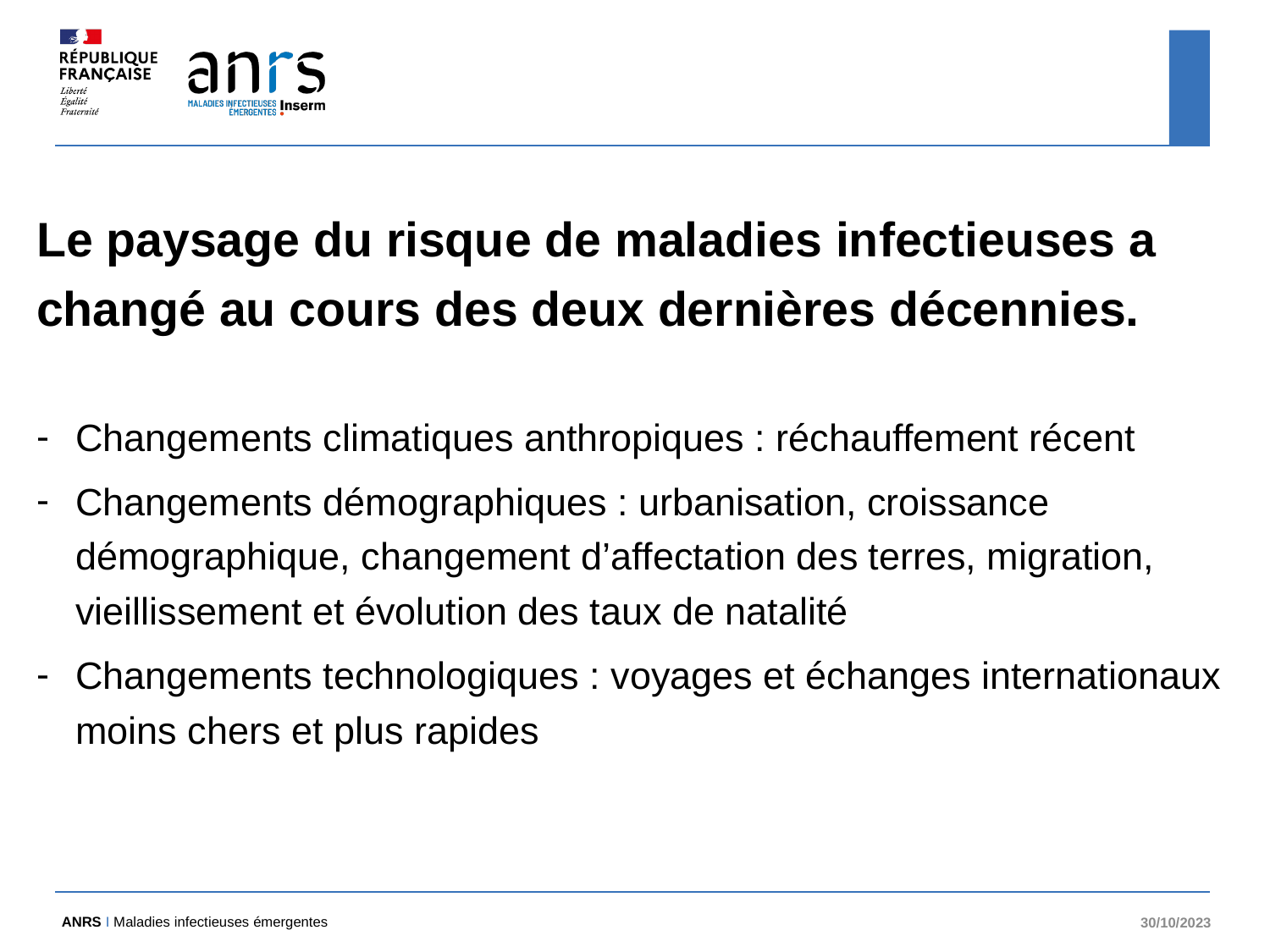

Le paysage du risque de maladies infectieuses a changé au cours des deux dernières décennies.

Changements climatiques anthropiques : réchauffement récent
Changements démographiques : urbanisation, croissance démographique, changement d’affectation des terres, migration, vieillissement et évolution des taux de natalité
Changements technologiques : voyages et échanges internationaux moins chers et plus rapides

30/10/2023